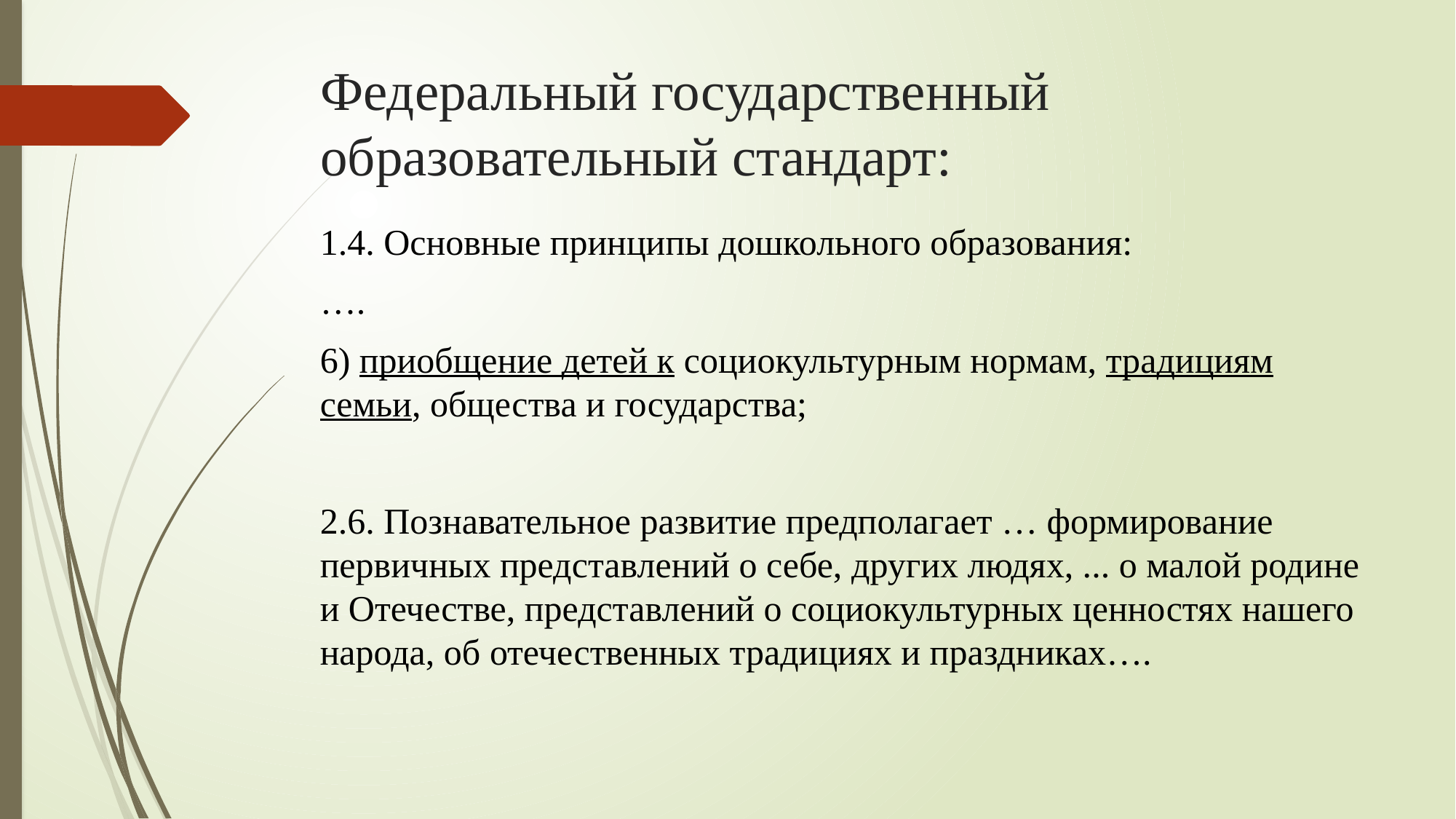

# Федеральный государственный  образовательный стандарт:
1.4. Основные принципы дошкольного образования:
….
6) приобщение детей к социокультурным нормам, традициям семьи, общества и государства;

2.6. Познавательное развитие предполагает … формирование первичных представлений о себе, других людях, ... о малой родине и Отечестве, представлений о социокультурных ценностях нашего народа, об отечественных традициях и праздниках….